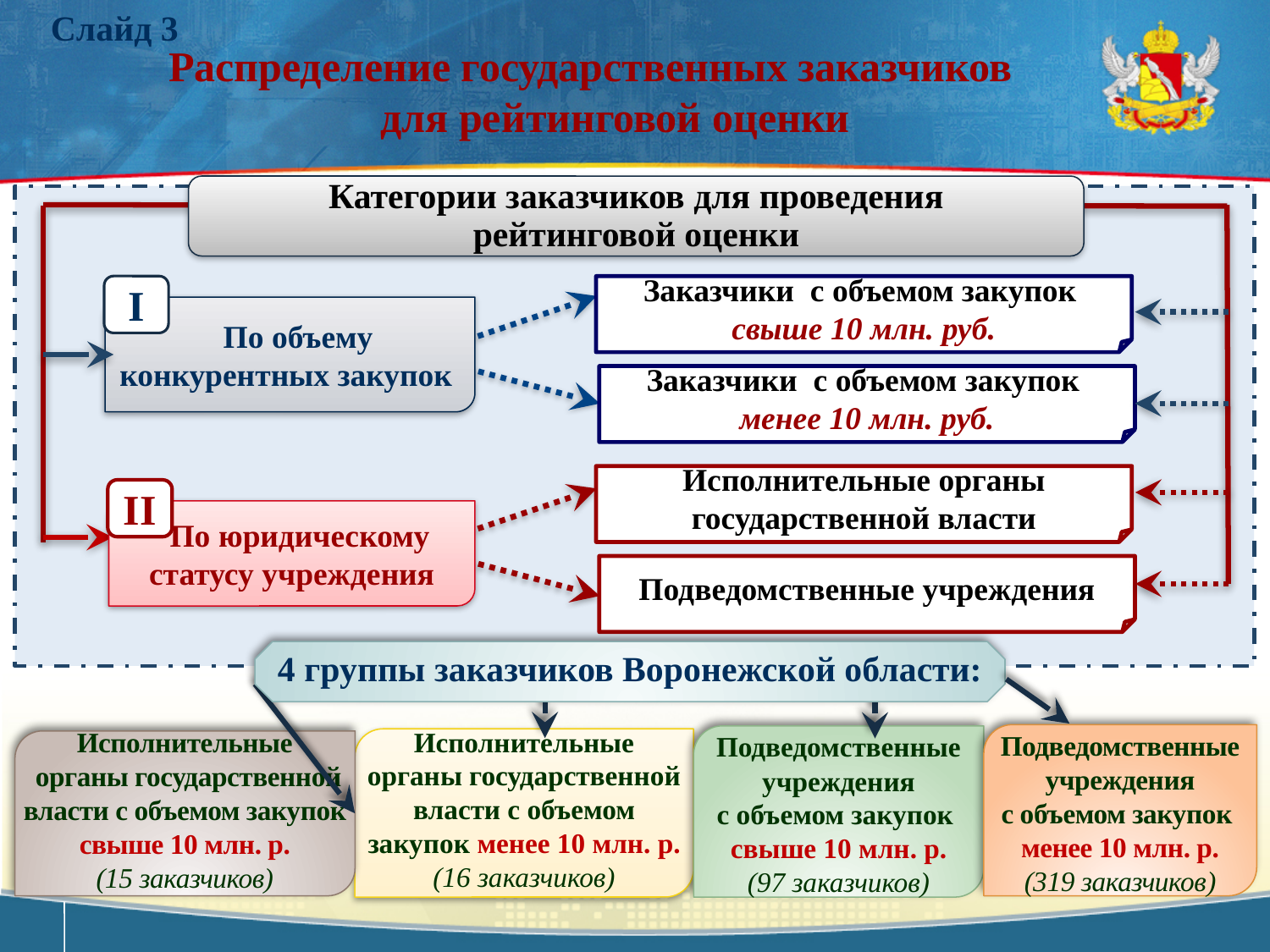

Слайд 3

Распределение государственных заказчиков
для рейтинговой оценки

Категории заказчиков для проведения
 рейтинговой оценки

I
Заказчики  с объемом закупок
свыше 10 млн. руб.
  По объему конкурентных закупок
Заказчики  с объемом закупок
менее 10 млн. руб.
Исполнительные органы государственной власти

II

   По юридическому
статусу учреждения
Подведомственные учреждения
4 группы заказчиков Воронежской области:

Подведомственные учреждения
с объемом закупок
менее 10 млн. р.
(319 заказчиков)

Подведомственные учреждения
с объемом закупок
свыше 10 млн. р.
(97 заказчиков)

Исполнительные органы государственной власти с объемом закупок менее 10 млн. р.
(16 заказчиков)

Исполнительные
 органы государственной власти с объемом закупок свыше 10 млн. р.
(15 заказчиков)